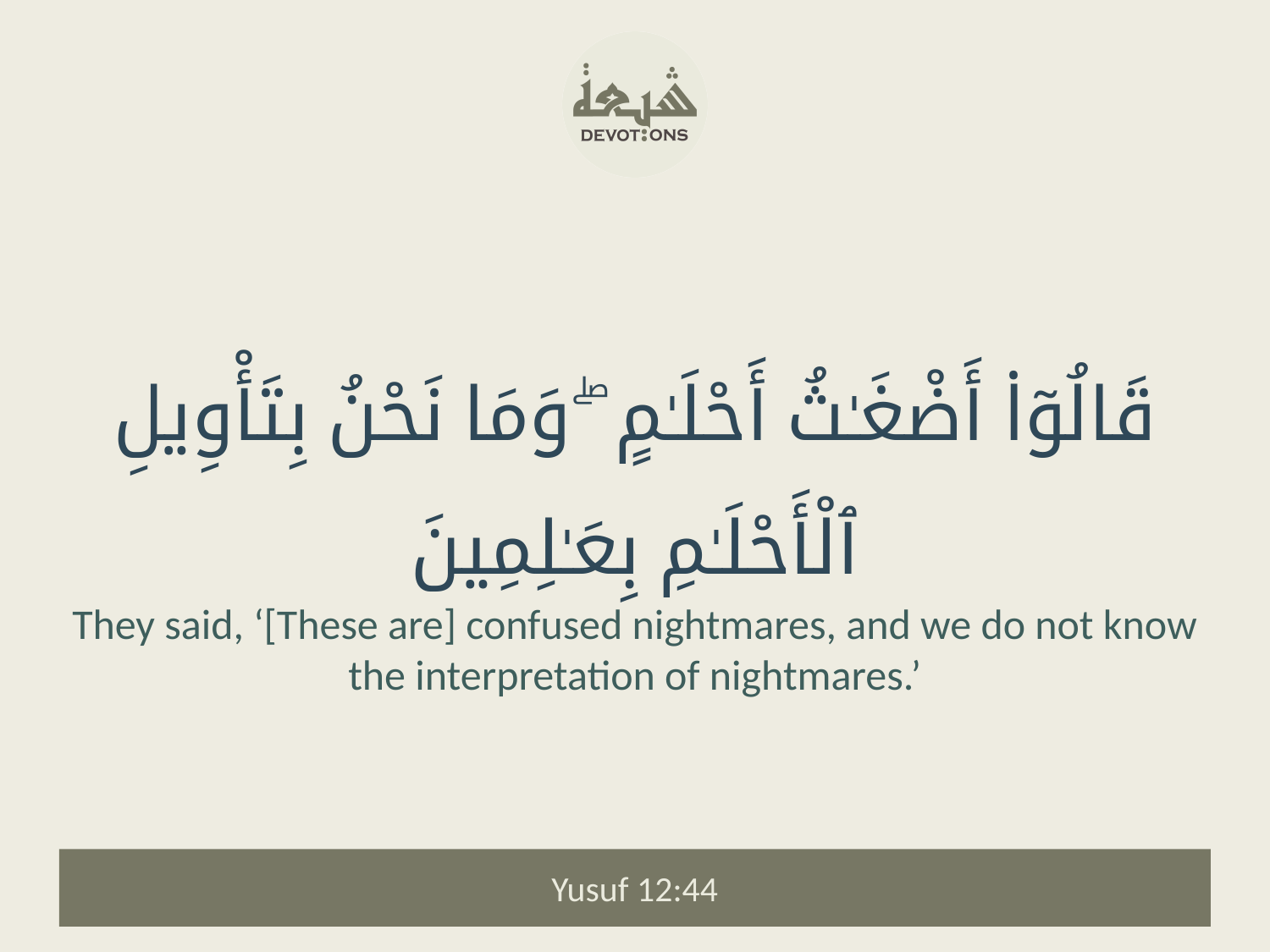

قَالُوٓا۟ أَضْغَـٰثُ أَحْلَـٰمٍ ۖ وَمَا نَحْنُ بِتَأْوِيلِ ٱلْأَحْلَـٰمِ بِعَـٰلِمِينَ
They said, ‘[These are] confused nightmares, and we do not know the interpretation of nightmares.’
Yusuf 12:44